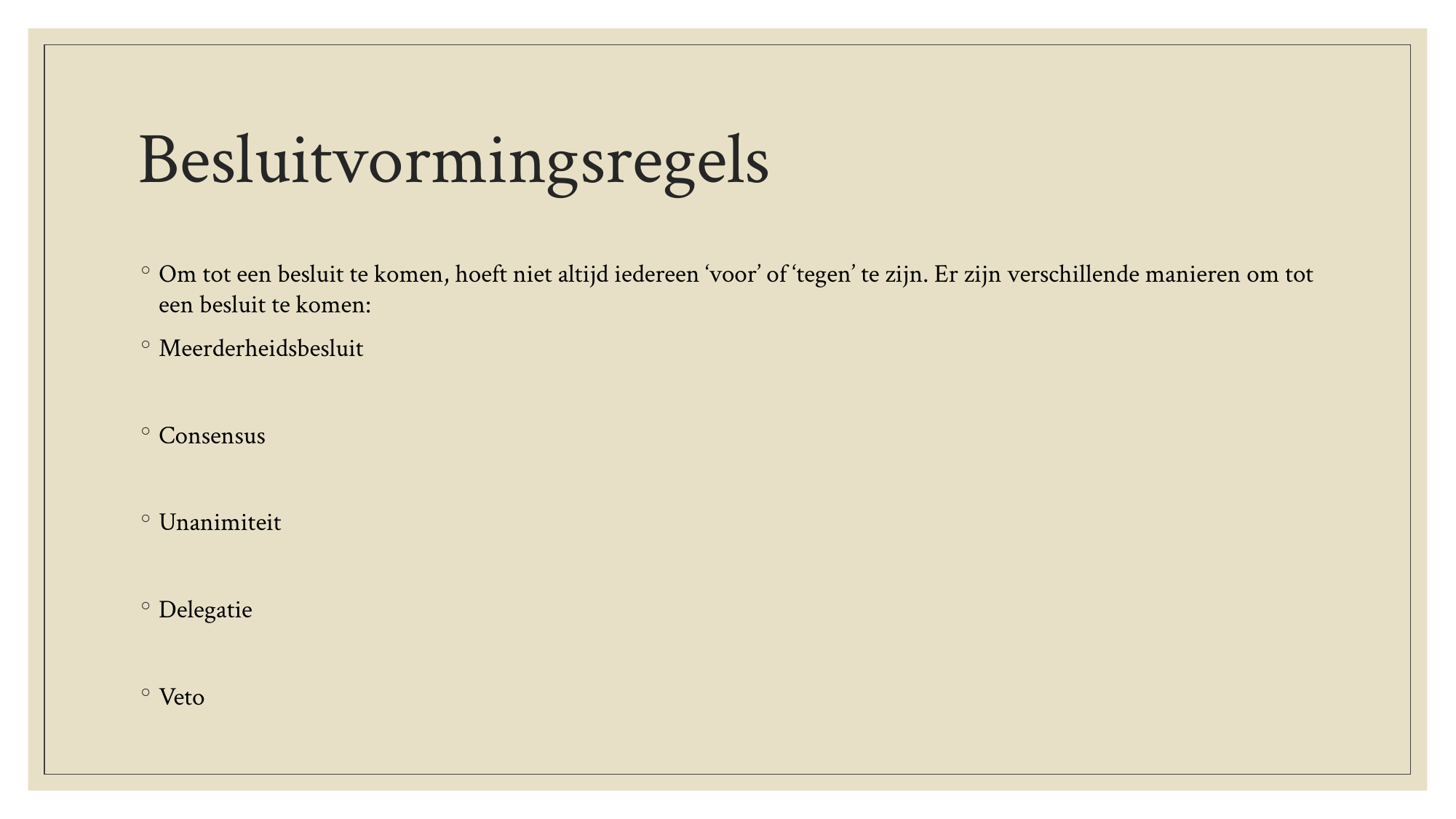

# Besluitvormingsregels
Om tot een besluit te komen, hoeft niet altijd iedereen ‘voor’ of ‘tegen’ te zijn. Er zijn verschillende manieren om tot een besluit te komen:
Meerderheidsbesluit

Consensus

Unanimiteit

Delegatie

Veto